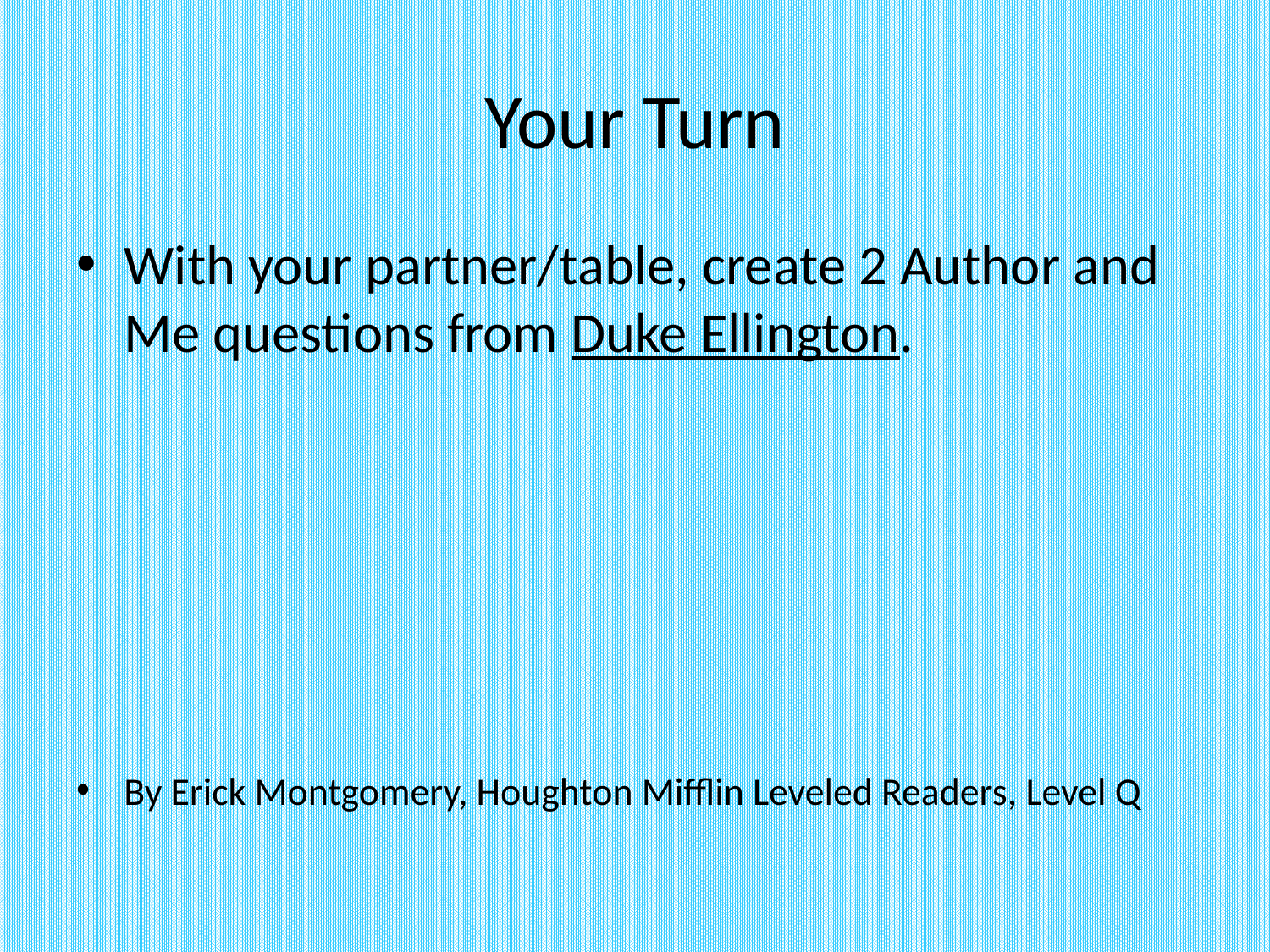

# Your Turn
With your partner/table, create 2 Author and Me questions from Duke Ellington.

By Erick Montgomery, Houghton Mifflin Leveled Readers, Level Q